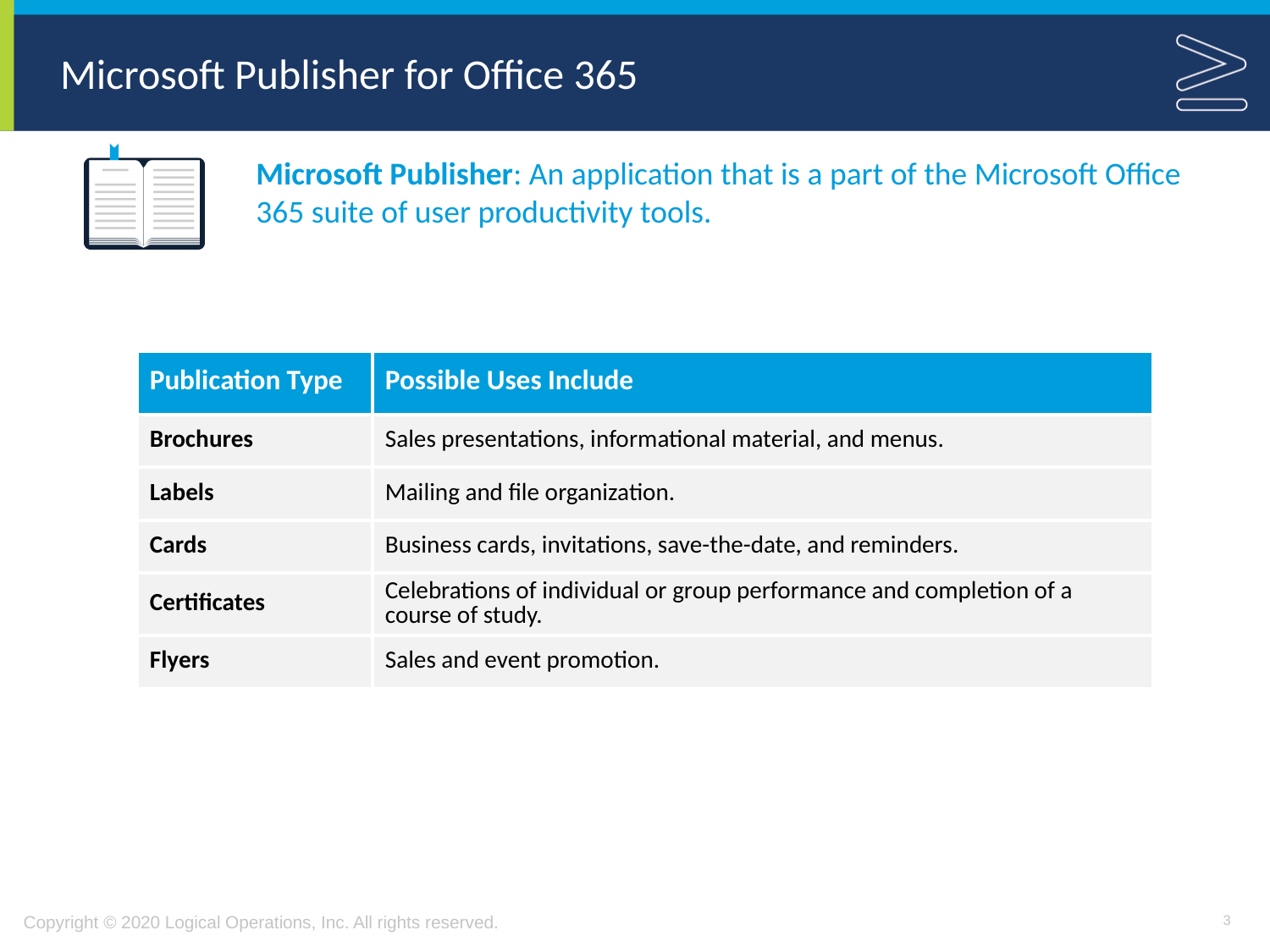

# Microsoft Publisher for Office 365
Microsoft Publisher: An application that is a part of the Microsoft Office 365 suite of user productivity tools.
| Publication Type | Possible Uses Include |
| --- | --- |
| Brochures | Sales presentations, informational material, and menus. |
| Labels | Mailing and file organization. |
| Cards | Business cards, invitations, save-the-date, and reminders. |
| Certificates | Celebrations of individual or group performance and completion of a course of study. |
| Flyers | Sales and event promotion. |
3